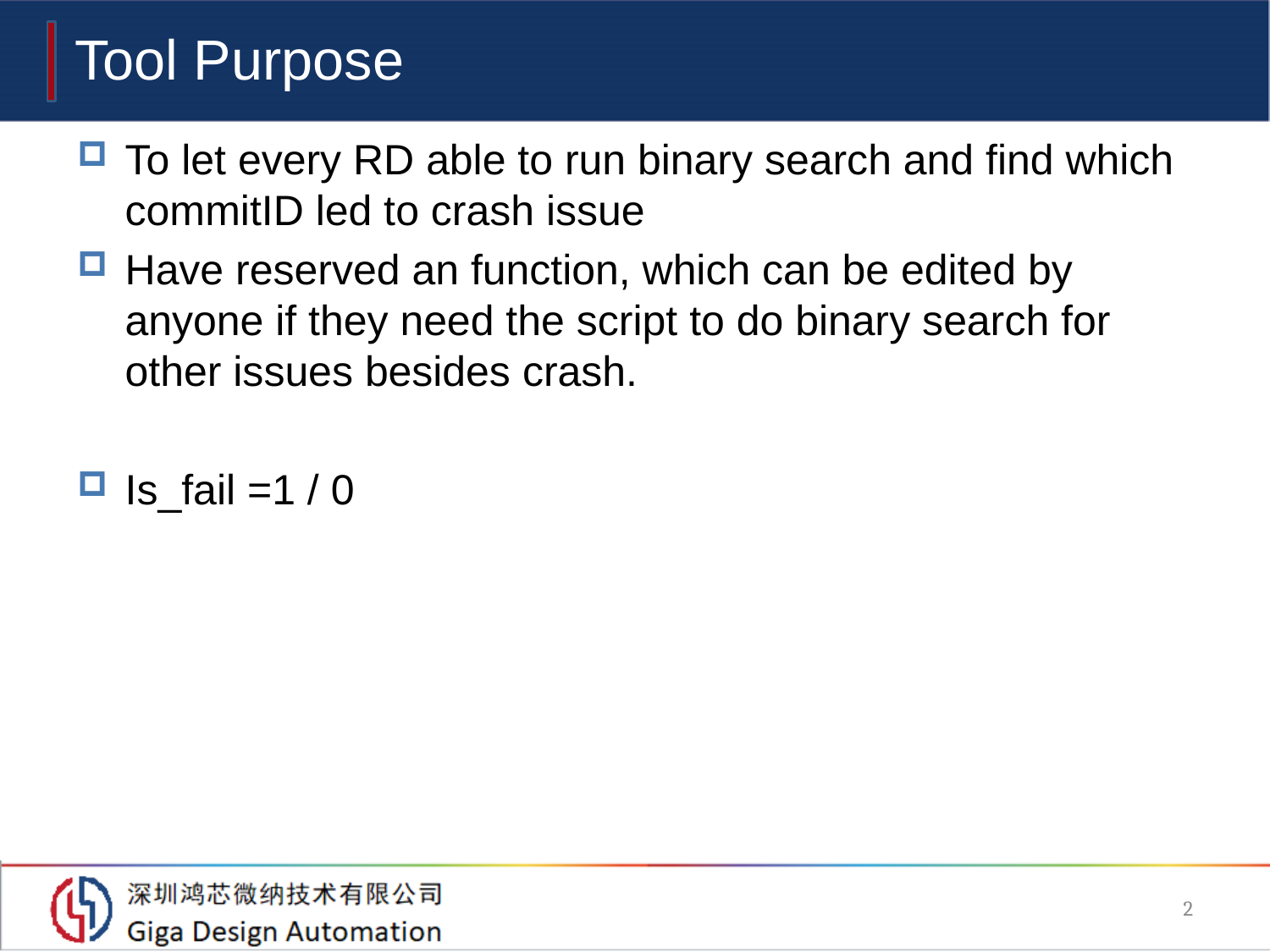

# Tool Purpose
To let every RD able to run binary search and find which commitID led to crash issue
Have reserved an function, which can be edited by anyone if they need the script to do binary search for other issues besides crash.

Is_fail =1 / 0

2